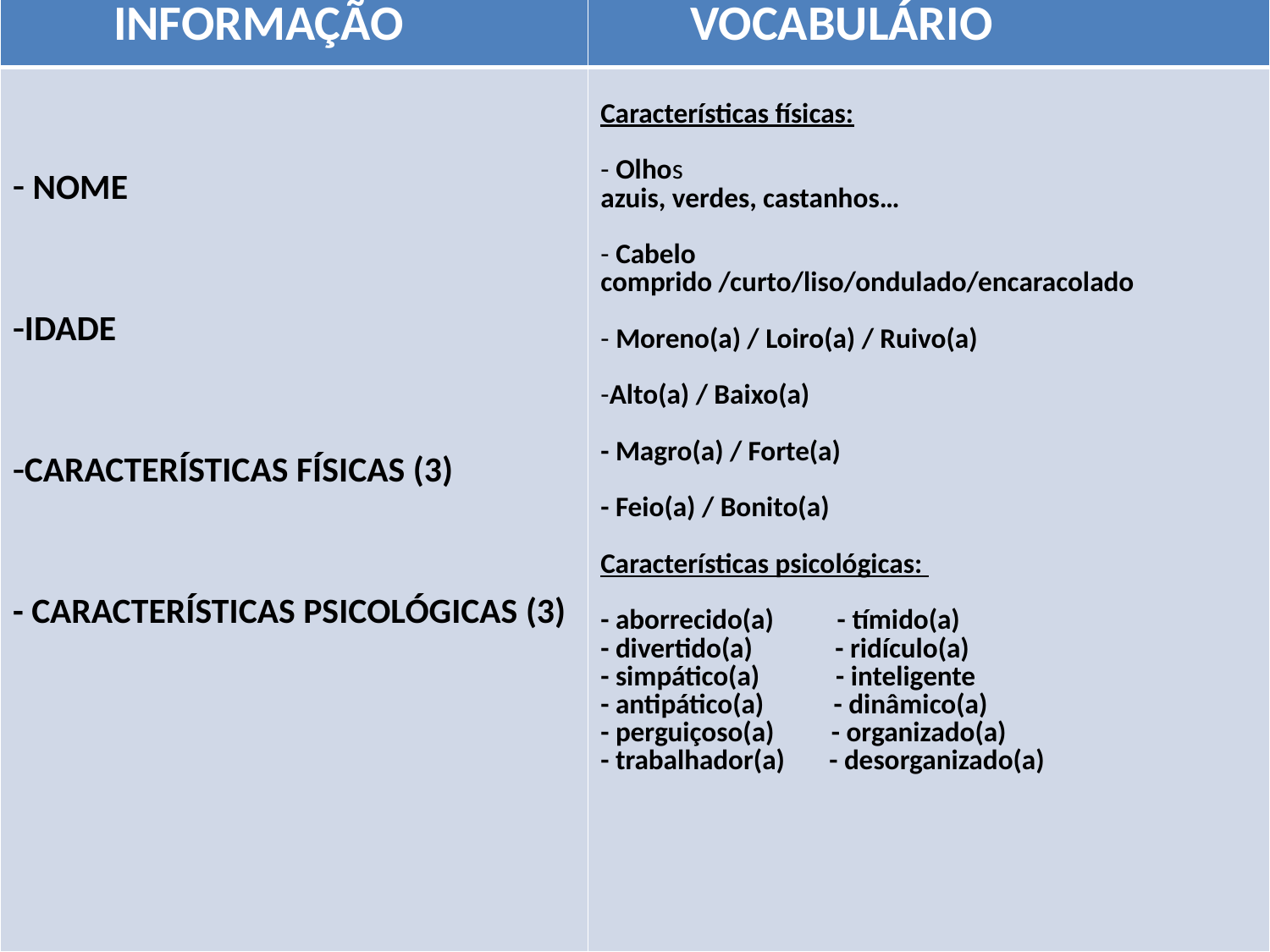

| INFORMAÇÃO | VOCABULÁRIO |
| --- | --- |
| NOME IDADE CARACTERÍSTICAS FÍSICAS (3) - CARACTERÍSTICAS PSICOLÓGICAS (3) | Características físicas:   - Olhos azuis, verdes, castanhos…   - Cabelo comprido /curto/liso/ondulado/encaracolado - Moreno(a) / Loiro(a) / Ruivo(a)   -Alto(a) / Baixo(a)   - Magro(a) / Forte(a)   - Feio(a) / Bonito(a)   Características psicológicas:   - aborrecido(a) - tímido(a) - divertido(a) - ridículo(a) - simpático(a) - inteligente - antipático(a) - dinâmico(a) - perguiçoso(a) - organizado(a) - trabalhador(a) - desorganizado(a) |
#